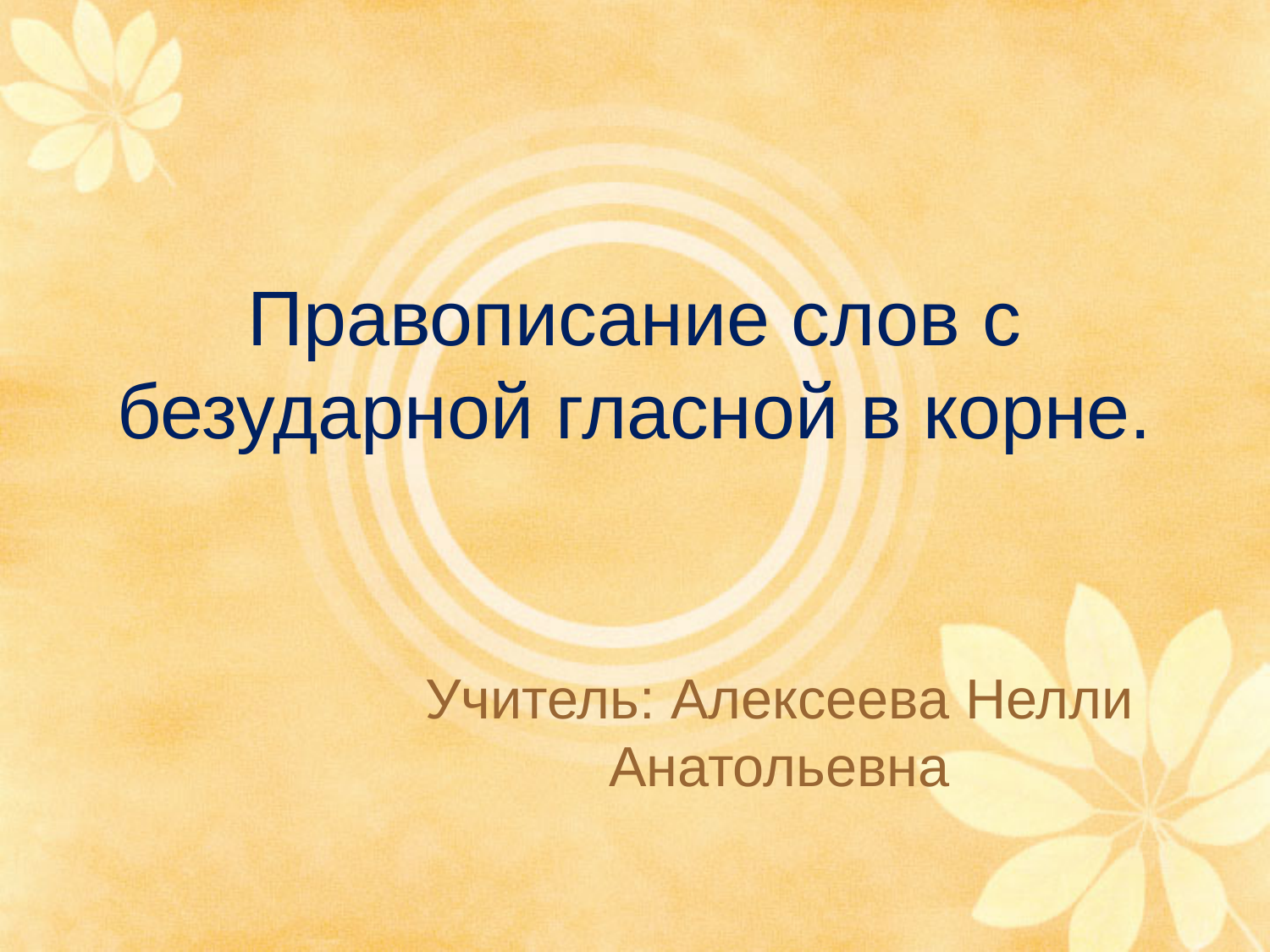

# Правописание слов с безударной гласной в корне.
Учитель: Алексеева Нелли Анатольевна